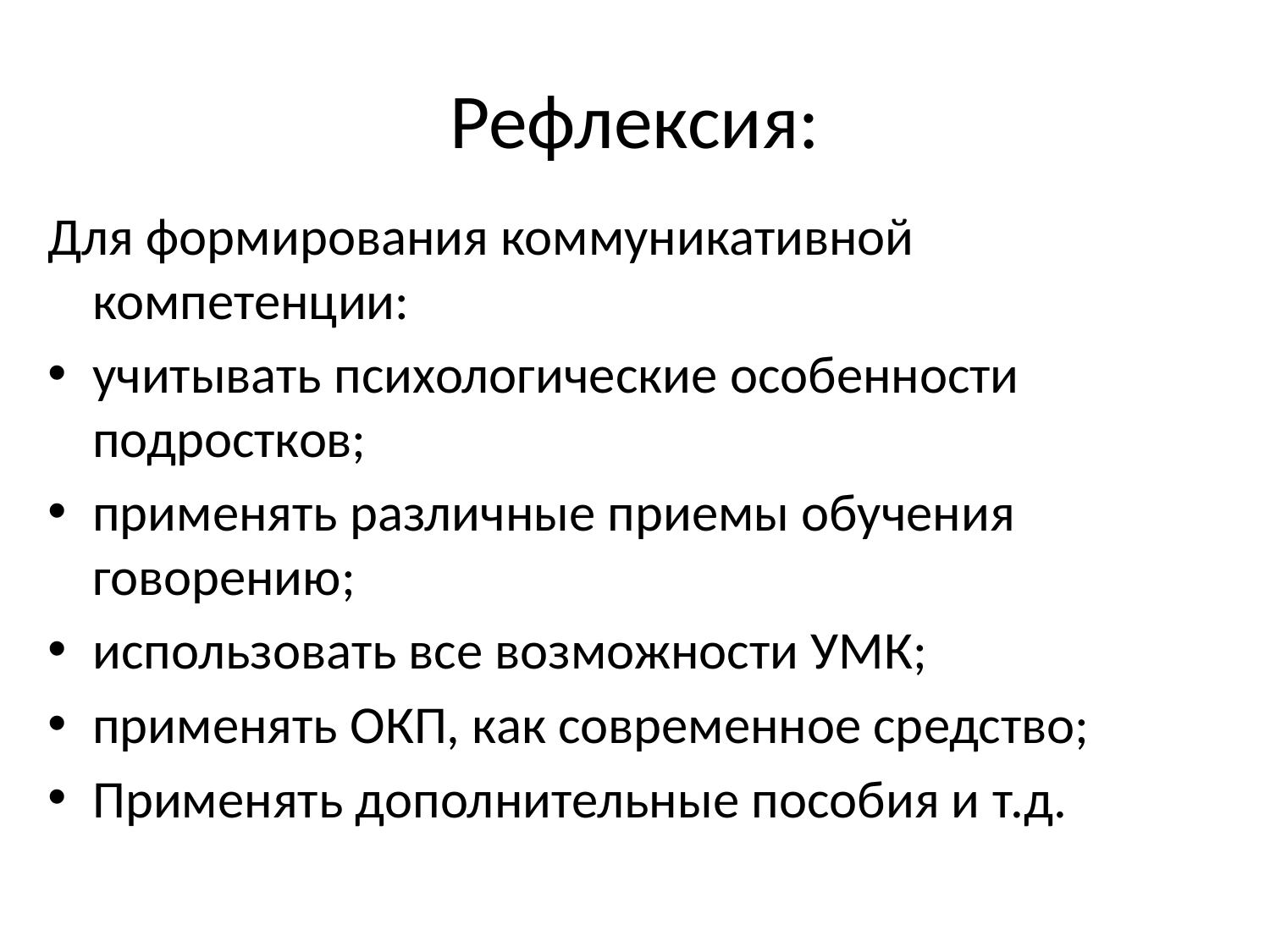

# Рефлексия:
Для формирования коммуникативной компетенции:
учитывать психологические особенности подростков;
применять различные приемы обучения говорению;
использовать все возможности УМК;
применять ОКП, как современное средство;
Применять дополнительные пособия и т.д.